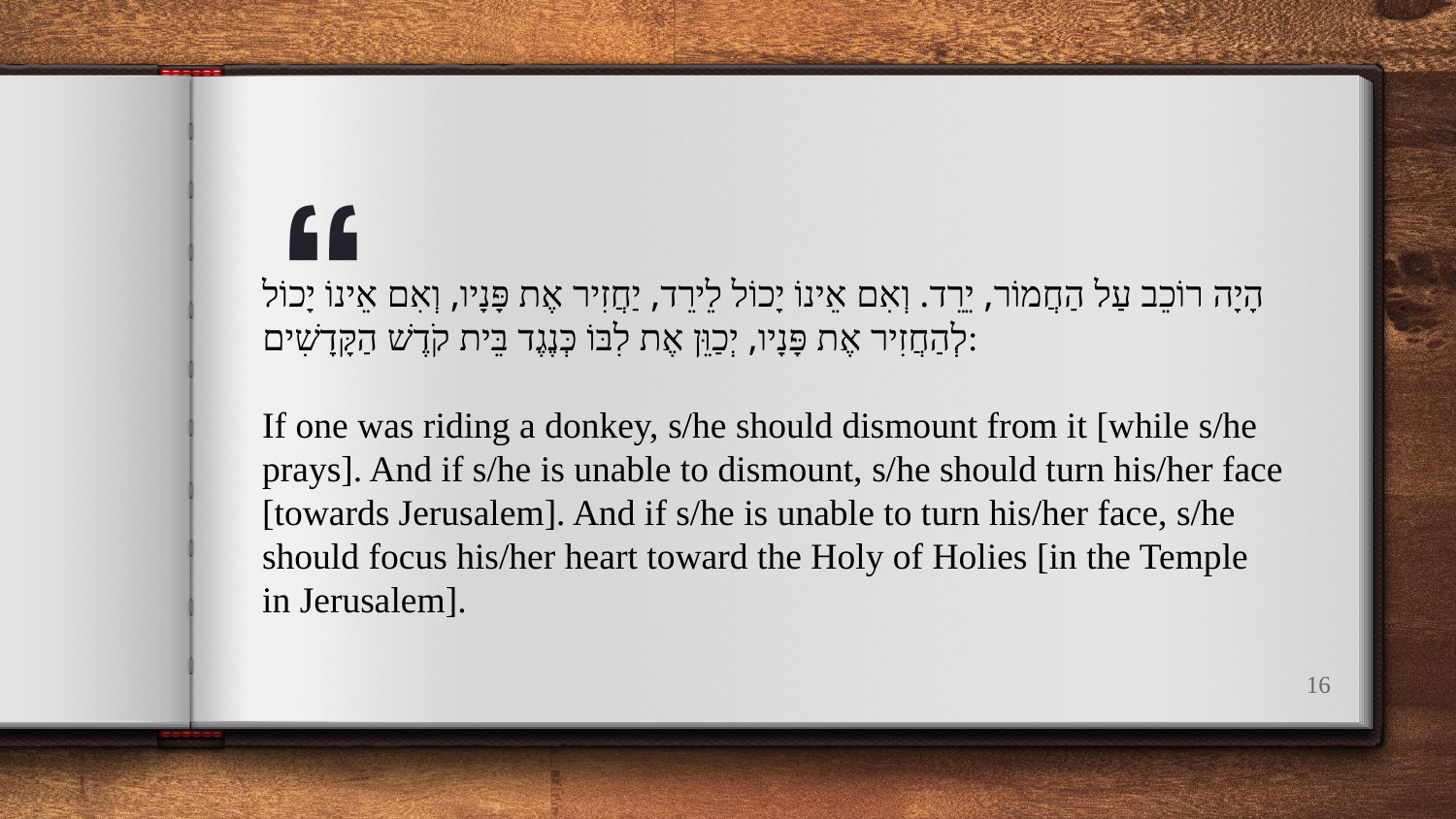

הָיָה רוֹכֵב עַל הַחֲמוֹר, יֵרֵד. וְאִם אֵינוֹ יָכוֹל לֵירֵד, יַחֲזִיר אֶת פָּנָיו, וְאִם אֵינוֹ יָכוֹל לְהַחֲזִיר אֶת פָּנָיו, יְכַוֵּן אֶת לִבּוֹ כְּנֶגֶד בֵּית קֹדֶשׁ הַקָּדָשִׁים:
If one was riding a donkey, s/he should dismount from it [while s/he prays]. And if s/he is unable to dismount, s/he should turn his/her face [towards Jerusalem]. And if s/he is unable to turn his/her face, s/he should focus his/her heart toward the Holy of Holies [in the Temple in Jerusalem].

16